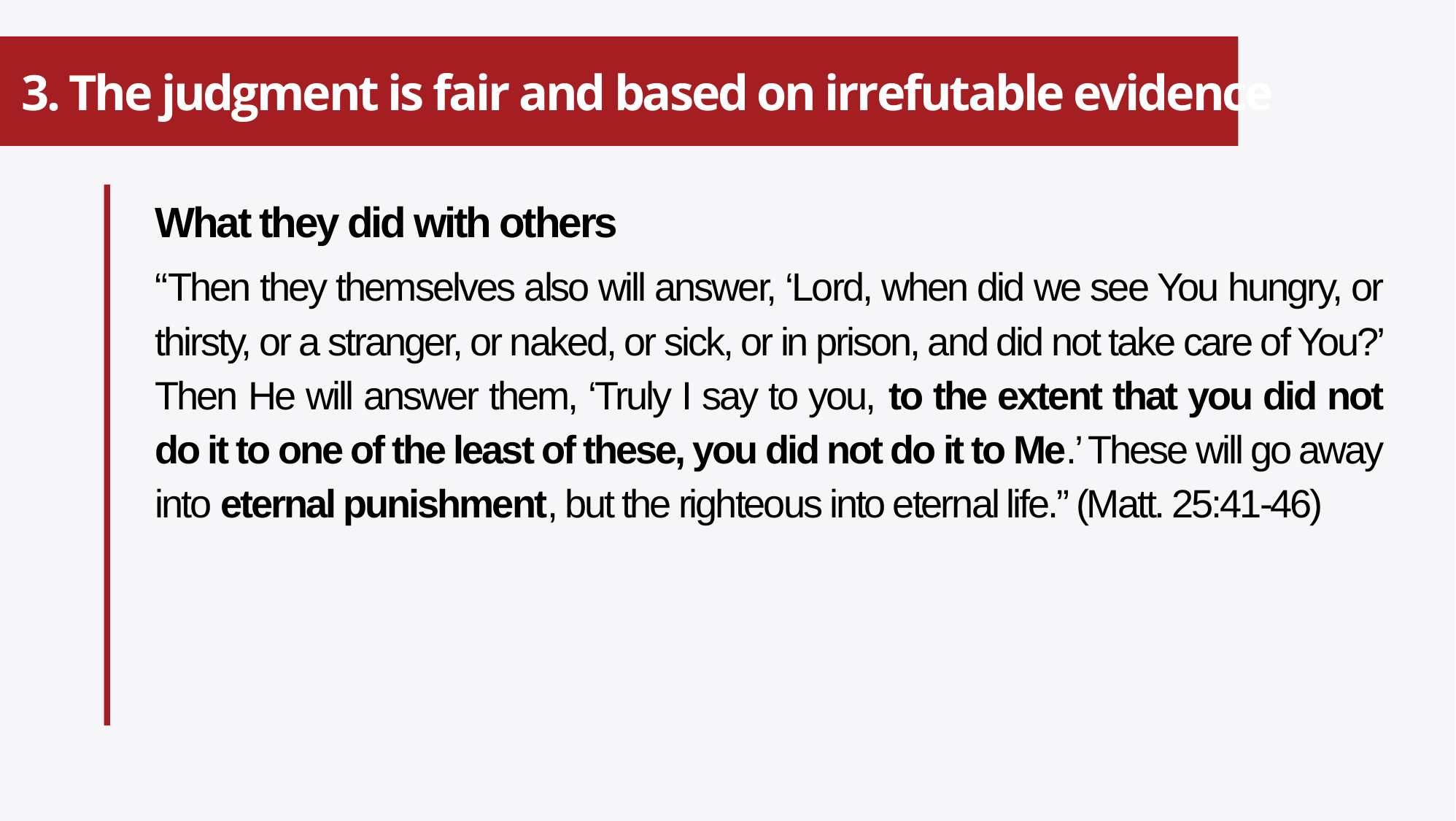

# 3. The judgment is fair and based on irrefutable evidence
What they did with others
“Then they themselves also will answer, ‘Lord, when did we see You hungry, or thirsty, or a stranger, or naked, or sick, or in prison, and did not take care of You?’ Then He will answer them, ‘Truly I say to you, to the extent that you did not do it to one of the least of these, you did not do it to Me.’ These will go away into eternal punishment, but the righteous into eternal life.” (Matt. 25:41-46)